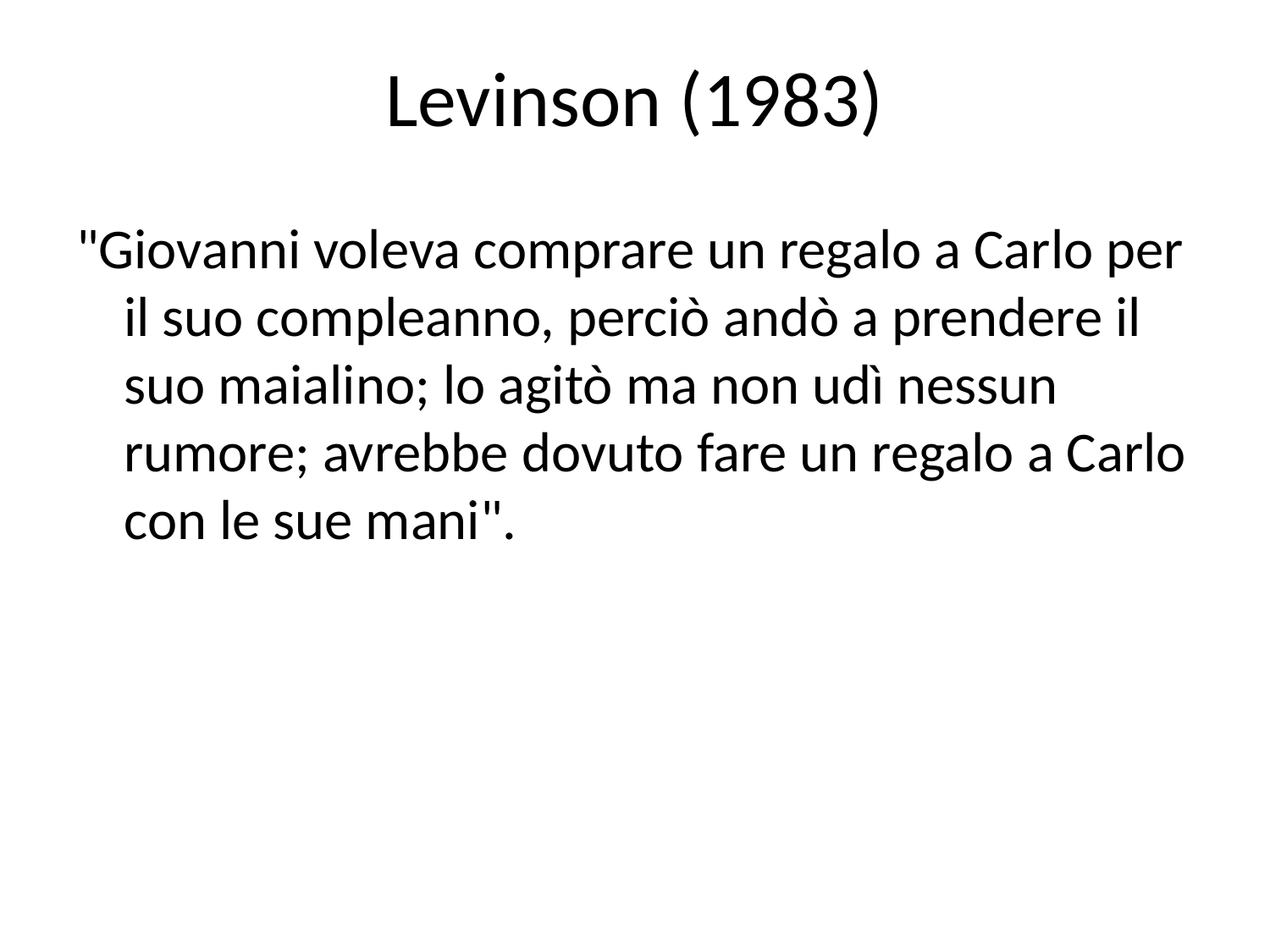

# Levinson (1983)
"Giovanni voleva comprare un regalo a Carlo per il suo compleanno, perciò andò a prendere il suo maialino; lo agitò ma non udì nessun rumore; avrebbe dovuto fare un regalo a Carlo con le sue mani".